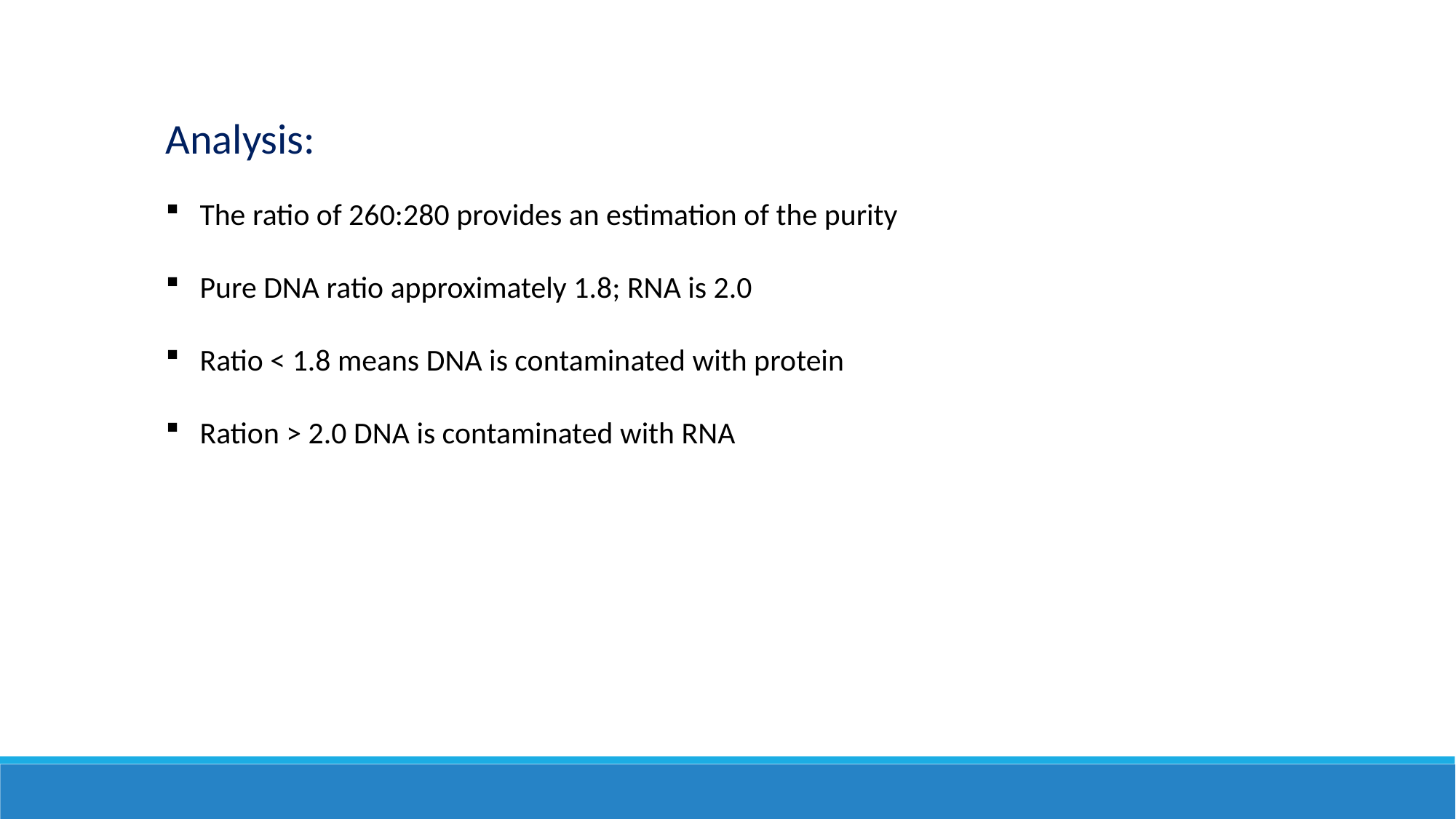

Analysis:

The ratio of 260:280 provides an estimation of the purity

Pure DNA ratio approximately 1.8; RNA is 2.0

Ratio < 1.8 means DNA is contaminated with protein

Ration > 2.0 DNA is contaminated with RNA